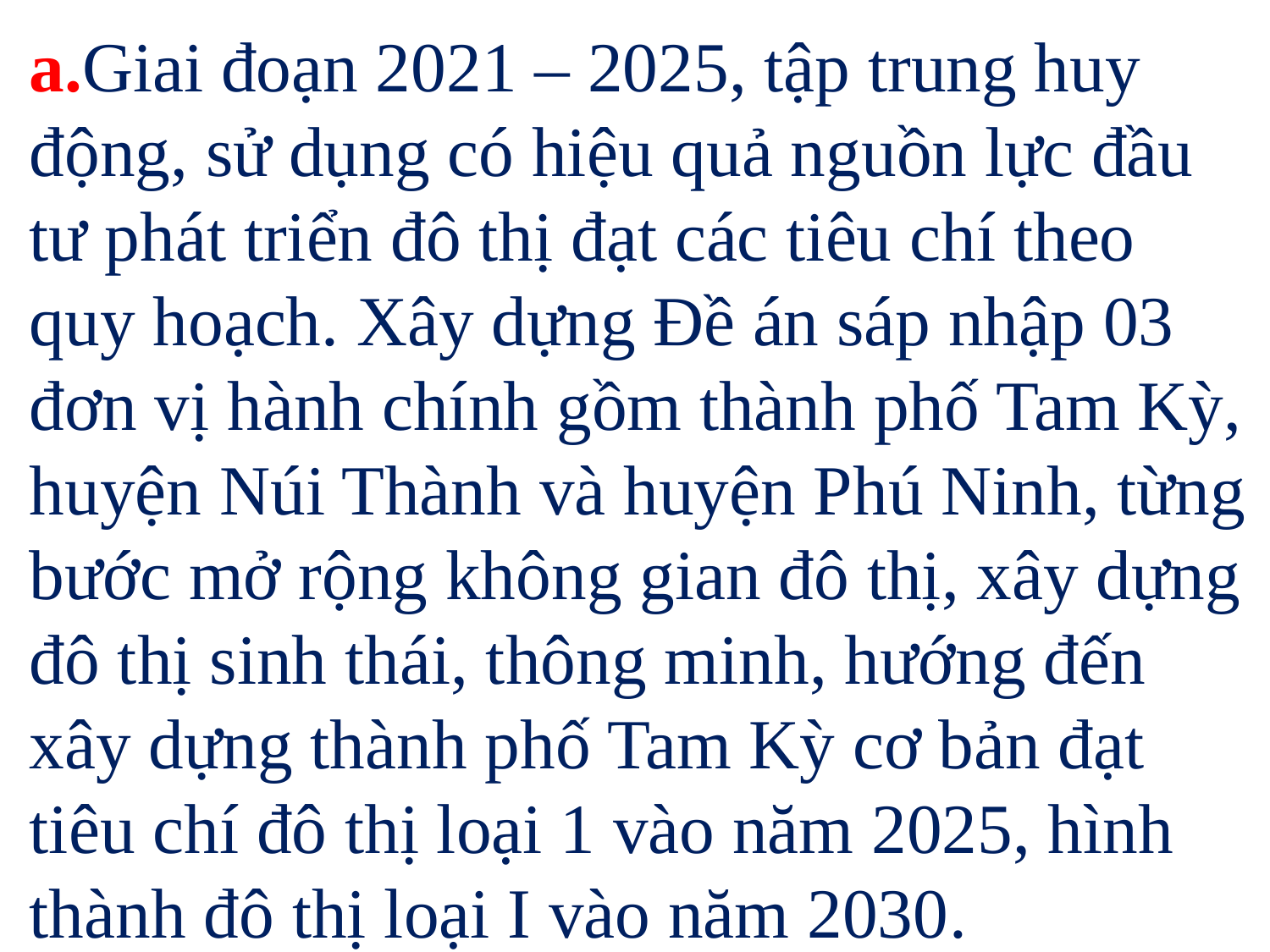

a.Giai đoạn 2021 – 2025, tập trung huy động, sử dụng có hiệu quả nguồn lực đầu tư phát triển đô thị đạt các tiêu chí theo quy hoạch. Xây dựng Đề án sáp nhập 03 đơn vị hành chính gồm thành phố Tam Kỳ, huyện Núi Thành và huyện Phú Ninh, từng bước mở rộng không gian đô thị, xây dựng đô thị sinh thái, thông minh, hướng đến xây dựng thành phố Tam Kỳ cơ bản đạt tiêu chí đô thị loại 1 vào năm 2025, hình thành đô thị loại I vào năm 2030.